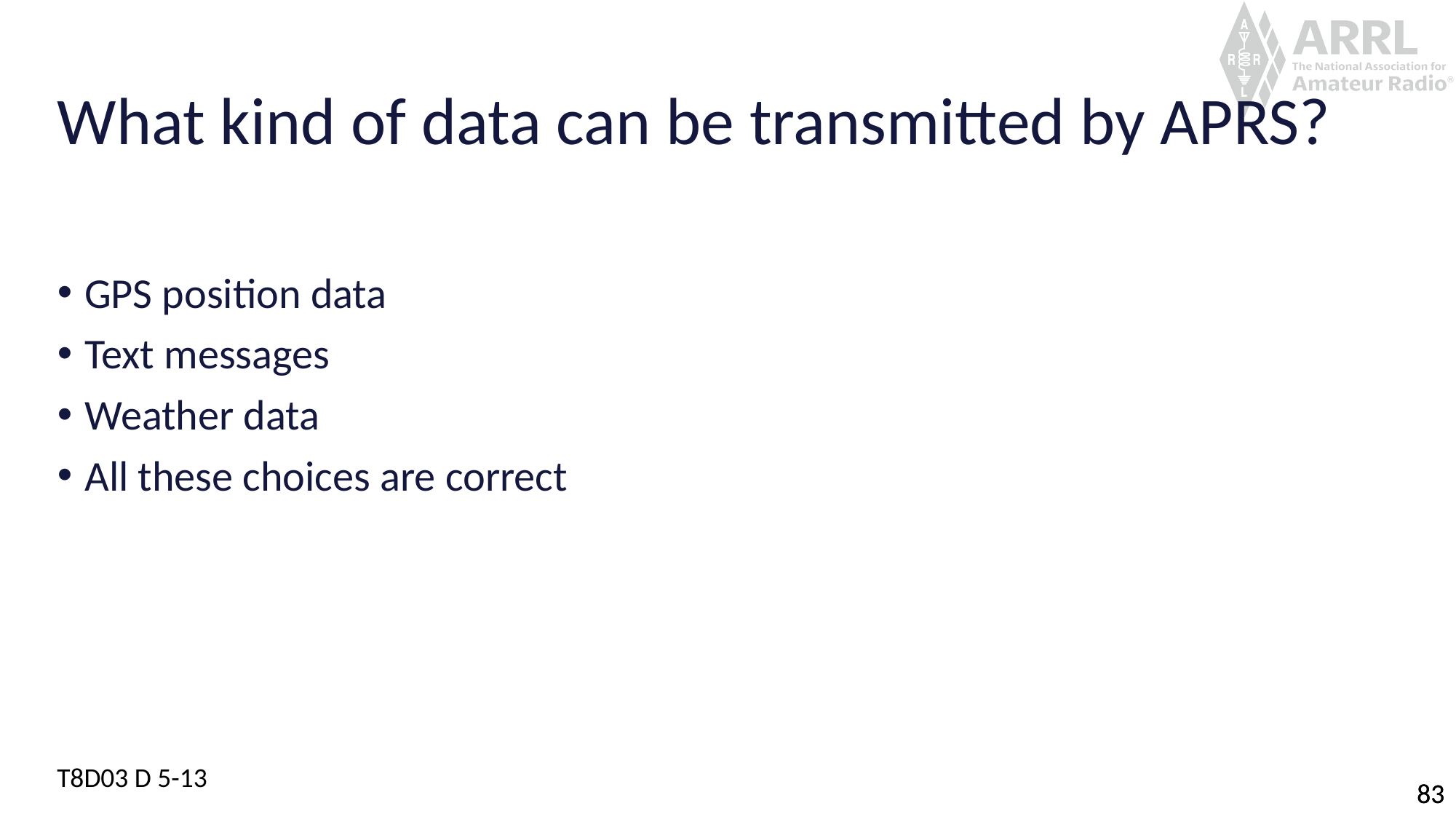

# What kind of data can be transmitted by APRS?
GPS position data
Text messages
Weather data
All these choices are correct
T8D03 D 5-13